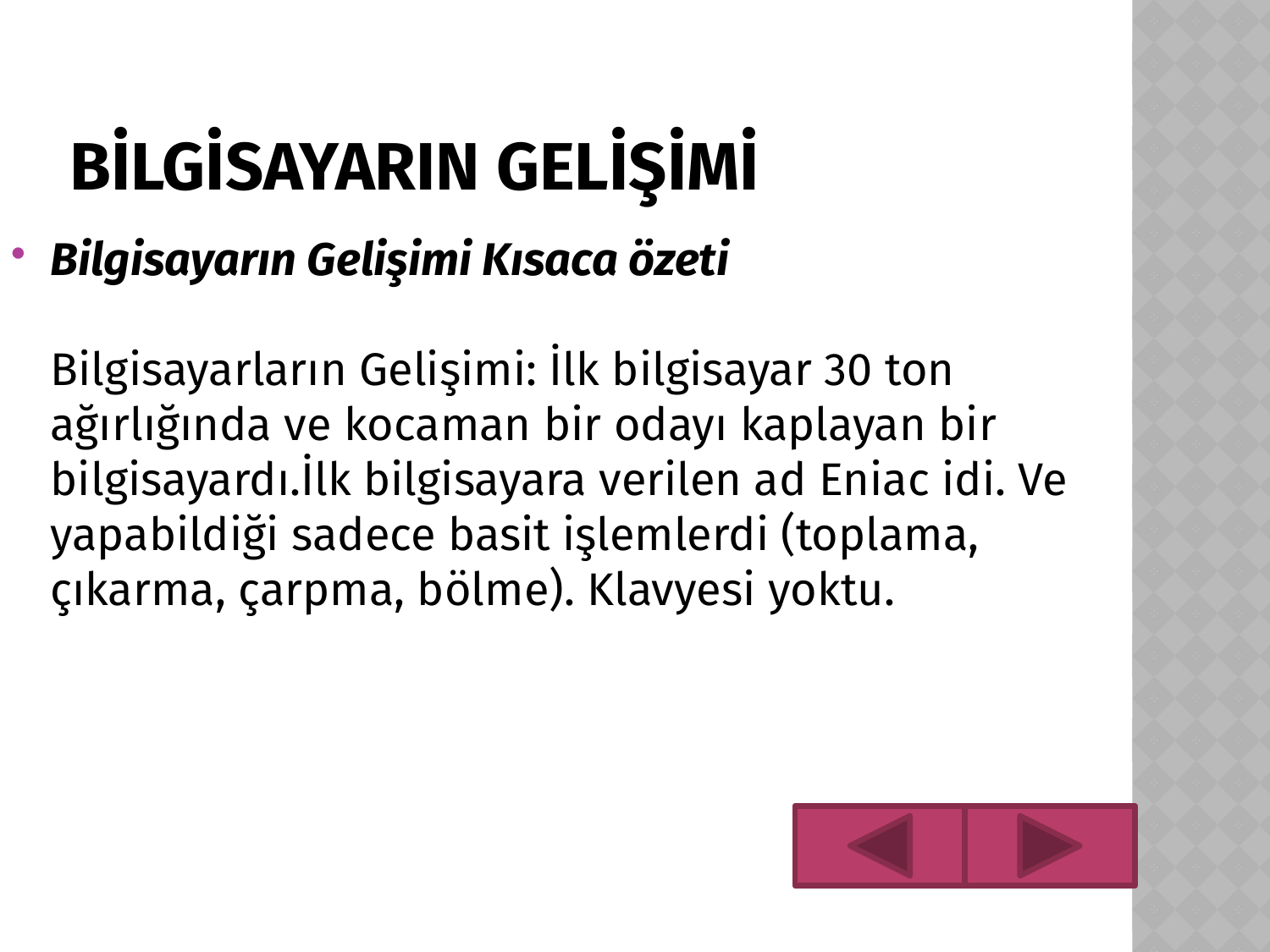

# Bilgisayarın Gelişimi
Bilgisayarın Gelişimi Kısaca özeti
Bilgisayarların Gelişimi: İlk bilgisayar 30 ton ağırlığında ve kocaman bir odayı kaplayan bir bilgisayardı.İlk bilgisayara verilen ad Eniac idi. Ve yapabildiği sadece basit işlemlerdi (toplama, çıkarma, çarpma, bölme). Klavyesi yoktu.